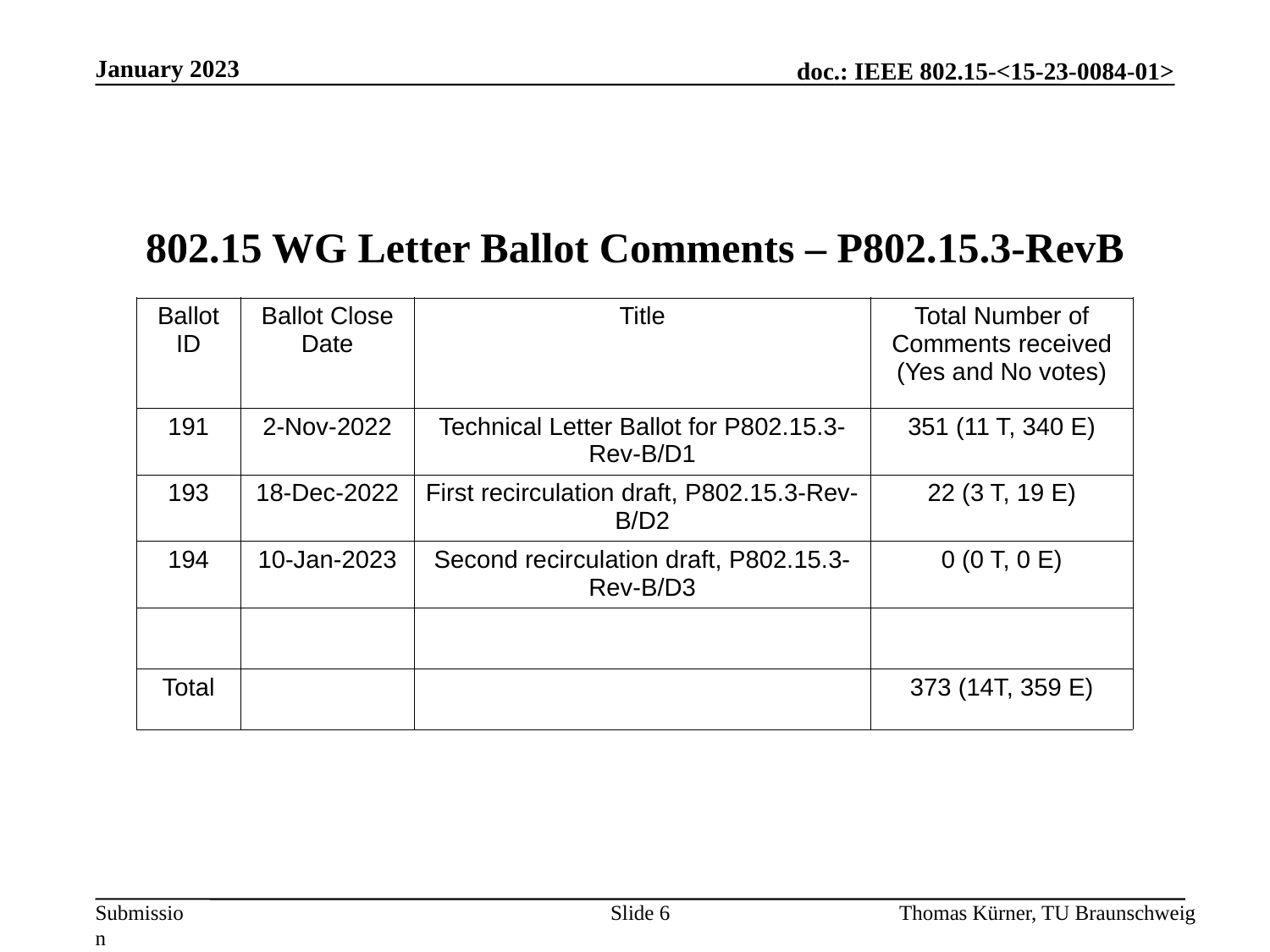

January 2023
802.15 WG Letter Ballot Comments – P802.15.3-RevB
| Ballot ID | Ballot Close Date | Title | Total Number of Comments received (Yes and No votes) |
| --- | --- | --- | --- |
| 191 | 2-Nov-2022 | Technical Letter Ballot for P802.15.3-Rev-B/D1 | 351 (11 T, 340 E) |
| 193 | 18-Dec-2022 | First recirculation draft, P802.15.3-Rev-B/D2 | 22 (3 T, 19 E) |
| 194 | 10-Jan-2023 | Second recirculation draft, P802.15.3-Rev-B/D3 | 0 (0 T, 0 E) |
|  |  |  |  |
| Total |  |  | 373 (14T, 359 E) |
Slide 6
Thomas Kürner, TU Braunschweig